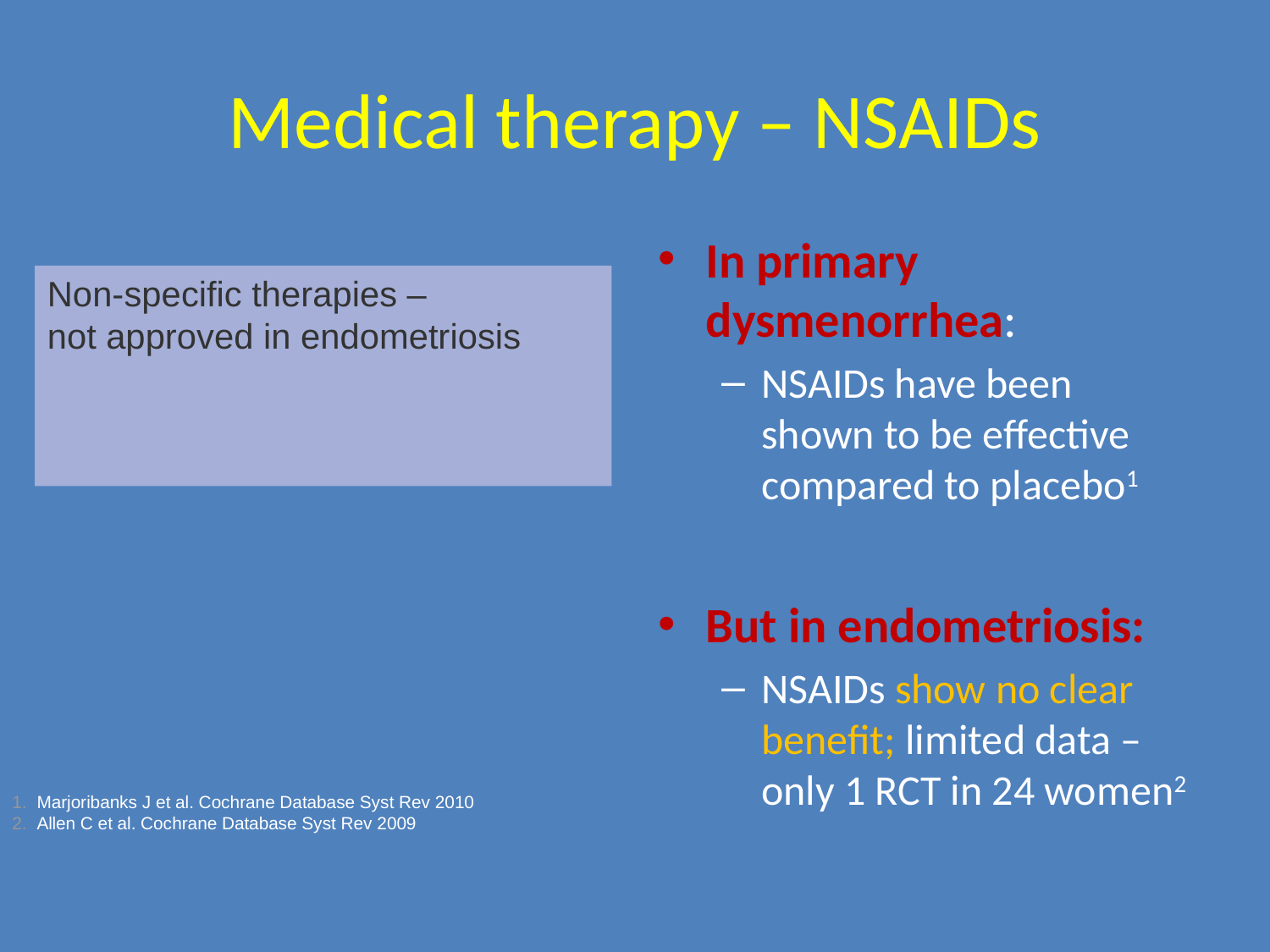

# Medical therapy – NSAIDs
In primary dysmenorrhea:
NSAIDs have been shown to be effective compared to placebo1

But in endometriosis:
NSAIDs show no clear benefit; limited data – only 1 RCT in 24 women2

Non-specific therapies –
not approved in endometriosis

Marjoribanks J et al. Cochrane Database Syst Rev 2010
Allen C et al. Cochrane Database Syst Rev 2009